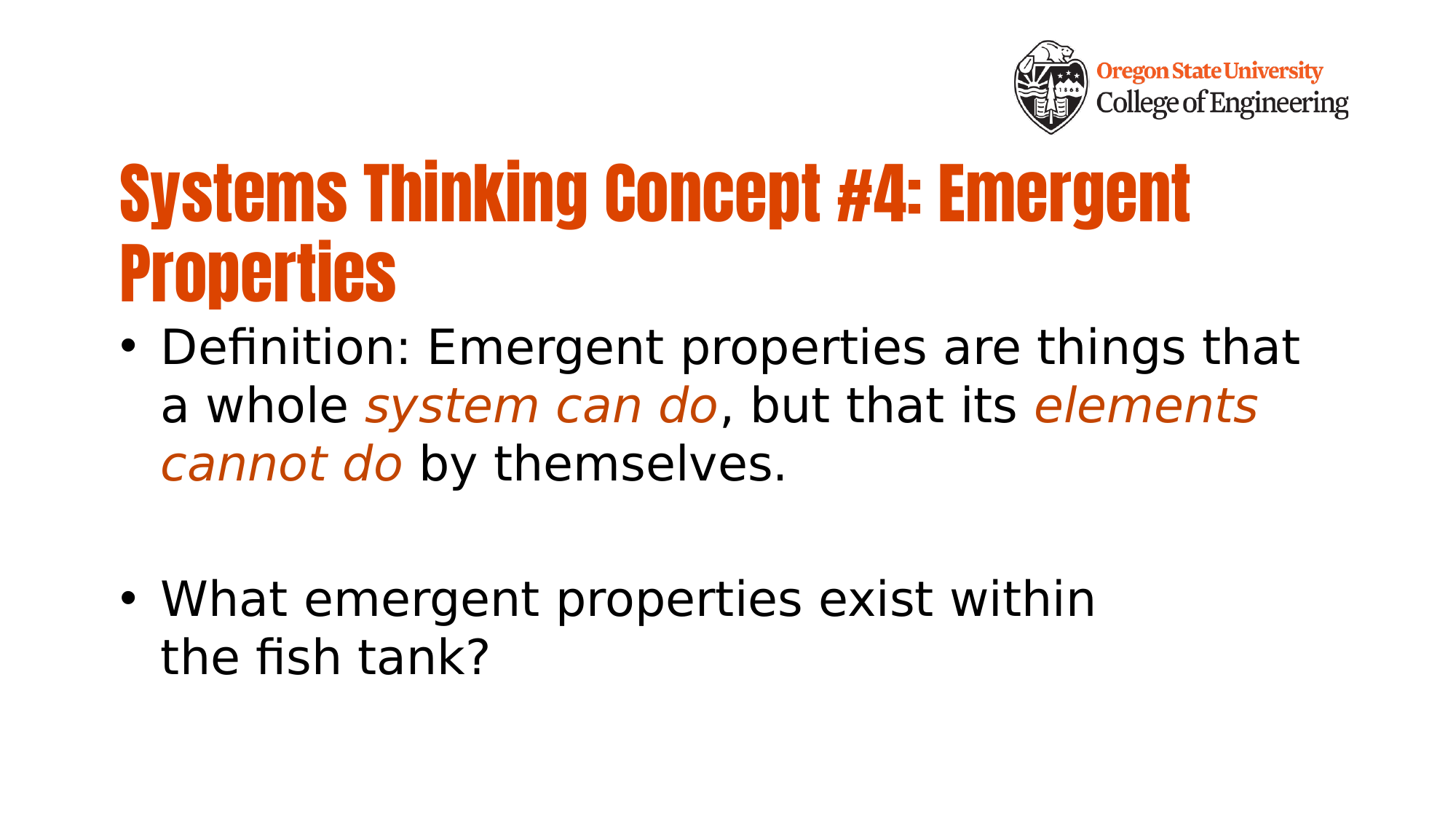

# Systems Thinking Concept #4: Emergent Properties
Definition: Emergent properties are things that
a whole system can do, but that its elements
cannot do by themselves.

What emergent properties exist within
the fish tank?